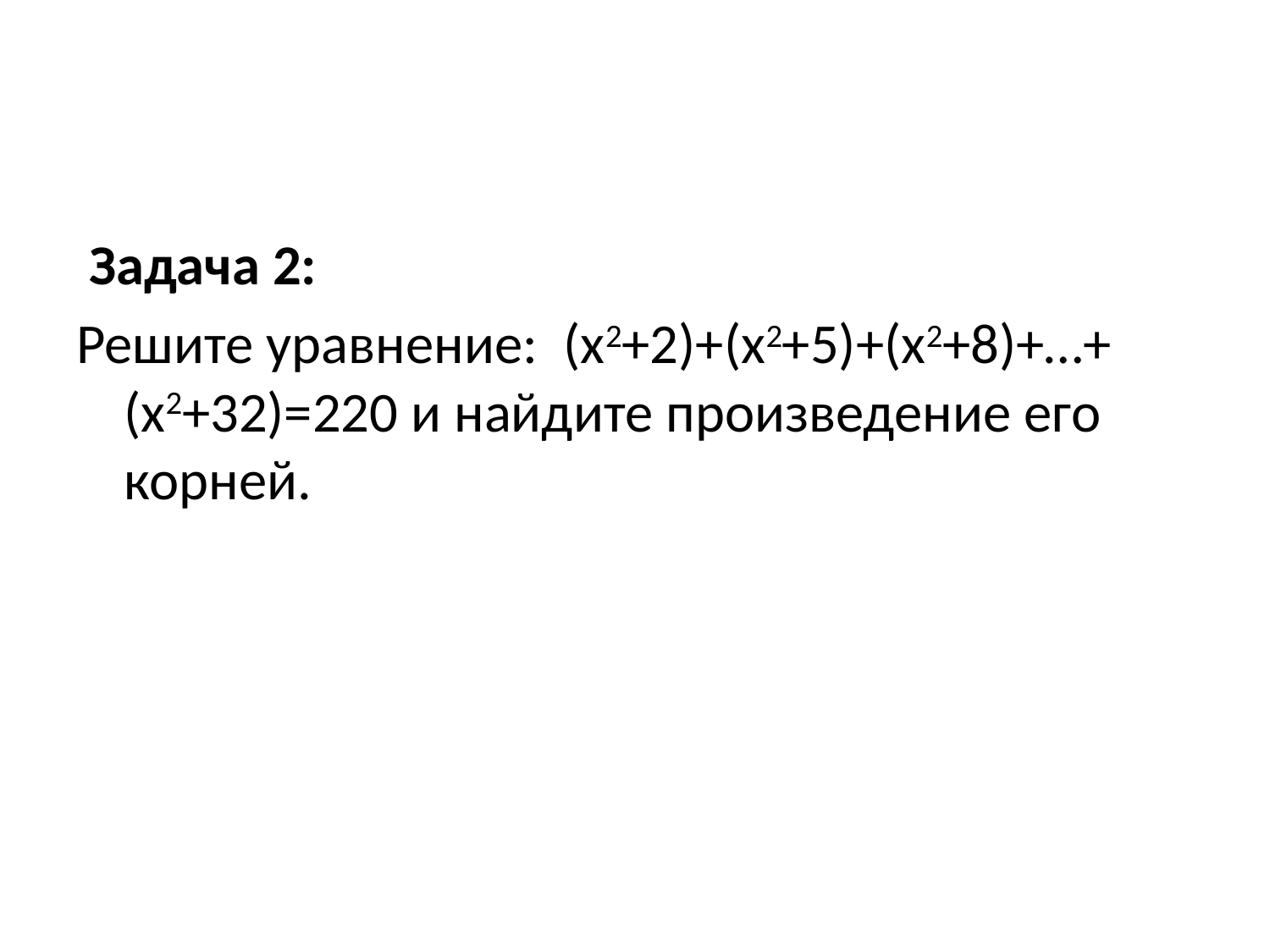

Задача 2:
Решите уравнение:  (х2+2)+(х2+5)+(х2+8)+…+(х2+32)=220 и найдите произведение его корней.